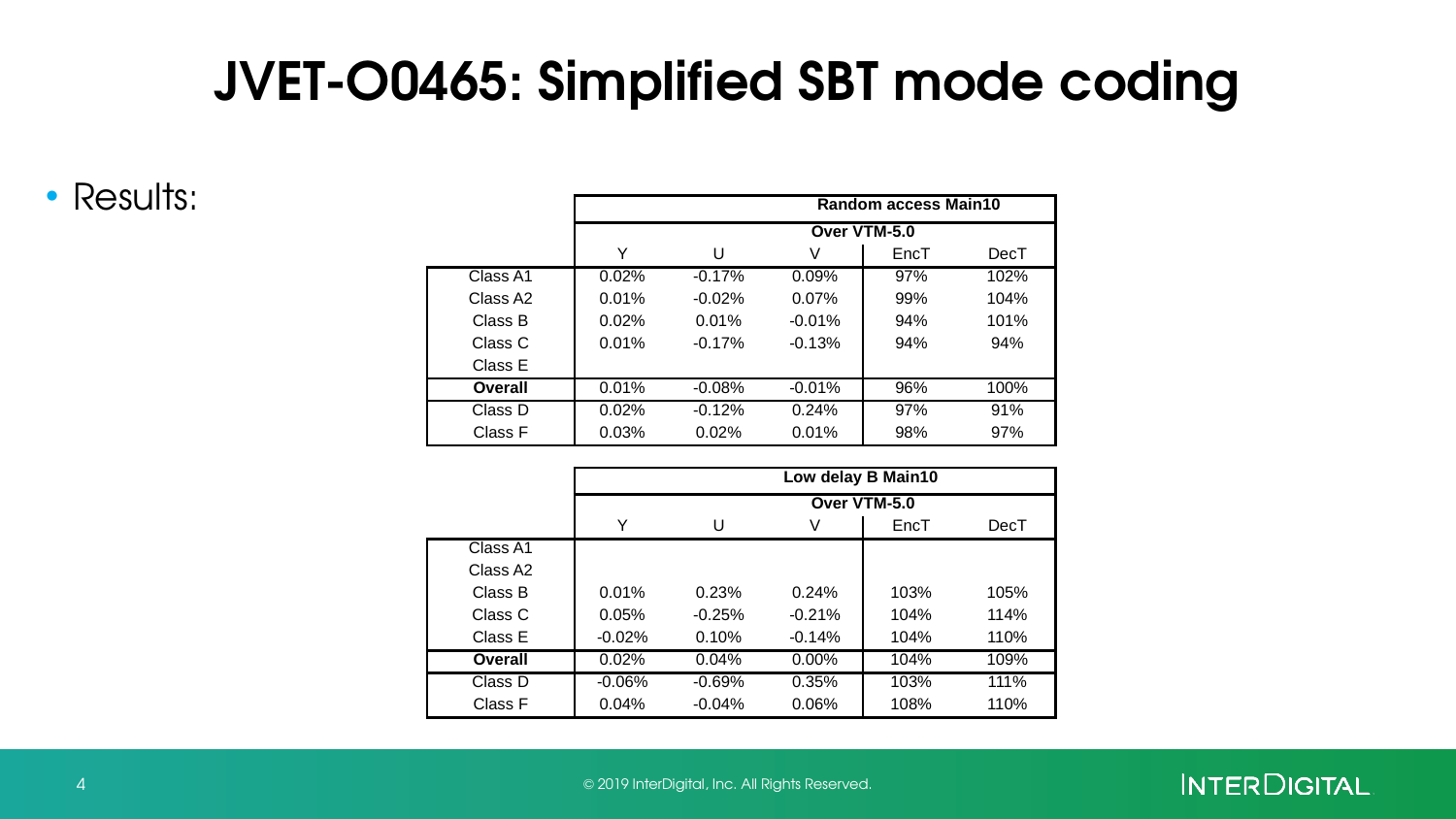

# JVET-O0465: Simplified SBT mode coding
Results:
|  |  |  | Random access Main10 |  |  |
| --- | --- | --- | --- | --- | --- |
|  |  |  | Over VTM-5.0 |  |  |
|  | Y | U | V | EncT | DecT |
| Class A1 | 0.02% | -0.17% | 0.09% | 97% | 102% |
| Class A2 | 0.01% | -0.02% | 0.07% | 99% | 104% |
| Class B | 0.02% | 0.01% | -0.01% | 94% | 101% |
| Class C | 0.01% | -0.17% | -0.13% | 94% | 94% |
| Class E |  |  |  |  |  |
| Overall | 0.01% | -0.08% | -0.01% | 96% | 100% |
| Class D | 0.02% | -0.12% | 0.24% | 97% | 91% |
| Class F | 0.03% | 0.02% | 0.01% | 98% | 97% |
|  |  |  |  |  |  |
|  |  |  | Low delay B Main10 |  |  |
|  |  |  | Over VTM-5.0 |  |  |
|  | Y | U | V | EncT | DecT |
| Class A1 |  |  |  |  |  |
| Class A2 |  |  |  |  |  |
| Class B | 0.01% | 0.23% | 0.24% | 103% | 105% |
| Class C | 0.05% | -0.25% | -0.21% | 104% | 114% |
| Class E | -0.02% | 0.10% | -0.14% | 104% | 110% |
| Overall | 0.02% | 0.04% | 0.00% | 104% | 109% |
| Class D | -0.06% | -0.69% | 0.35% | 103% | 111% |
| Class F | 0.04% | -0.04% | 0.06% | 108% | 110% |
4
© 2019 InterDigital, Inc. All Rights Reserved.